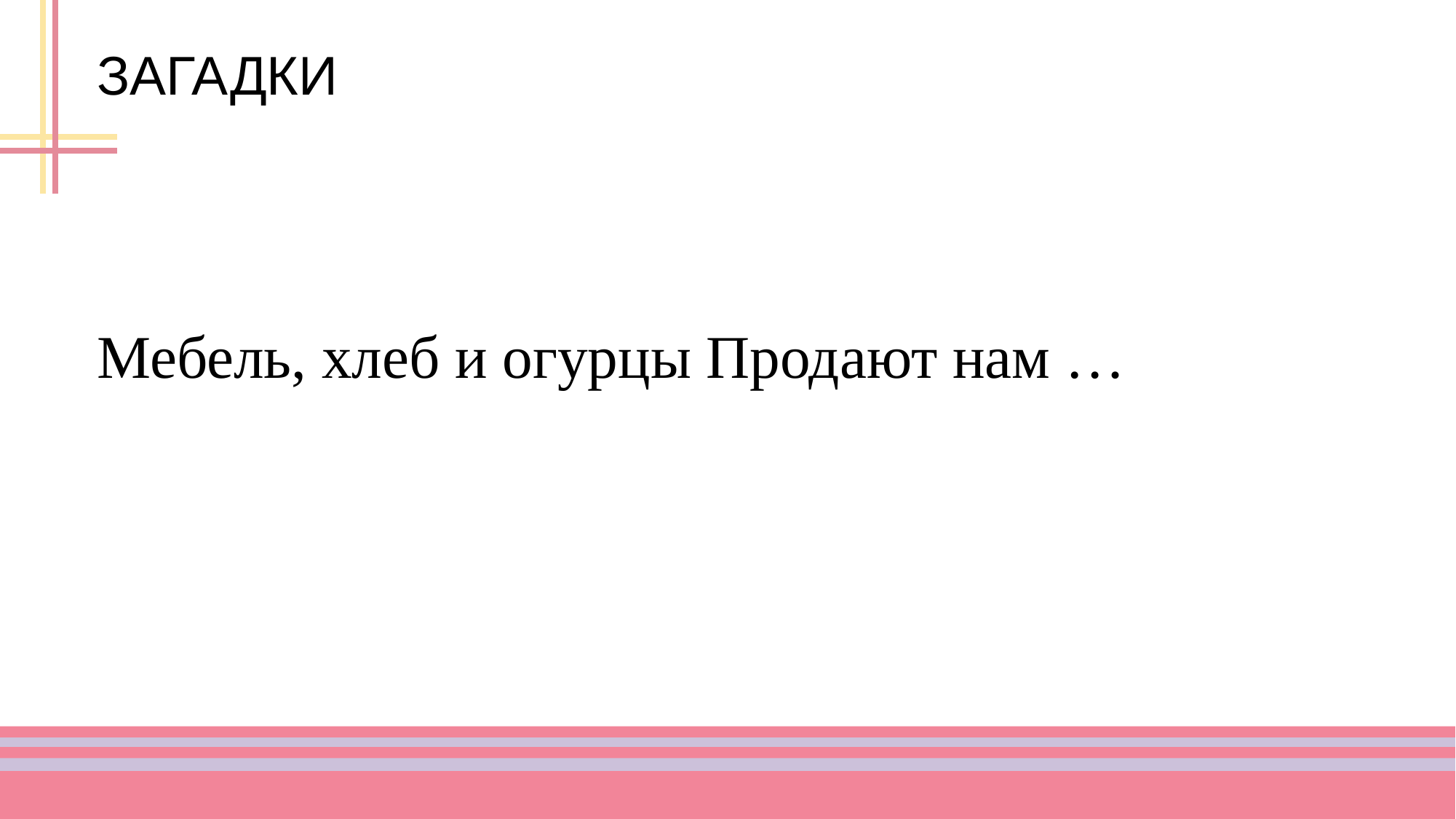

# ЗАГАДКИ

Мебель, хлеб и огурцы Продают нам …
14